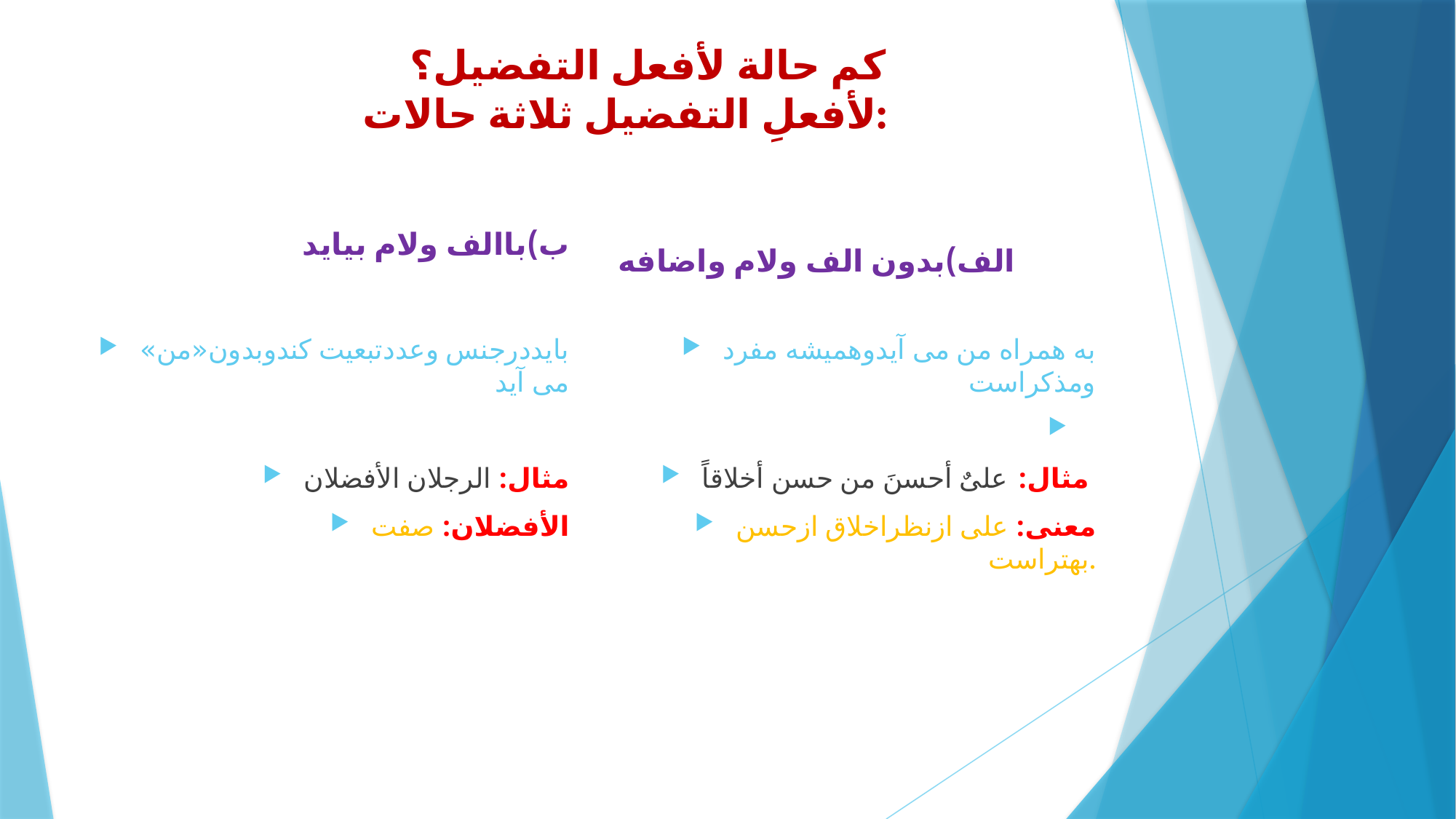

# کم حالة لأفعل التفضیل؟ لأفعلِ التفضیل ثلاثة حالات:
          ب)باالف ولام بیاید

الف)بدون الف ولام واضافه

بایددرجنس وعددتبعیت کندوبدون«من» می آید

مثال: الرجلان الأفضلان
الأفضلان: صفت
به همراه من می آیدوهمیشه مفرد ومذکراست

مثال: علیٌ أحسنَ من حسن أخلاقاً
معنی: علی ازنظراخلاق ازحسن بهتراست.